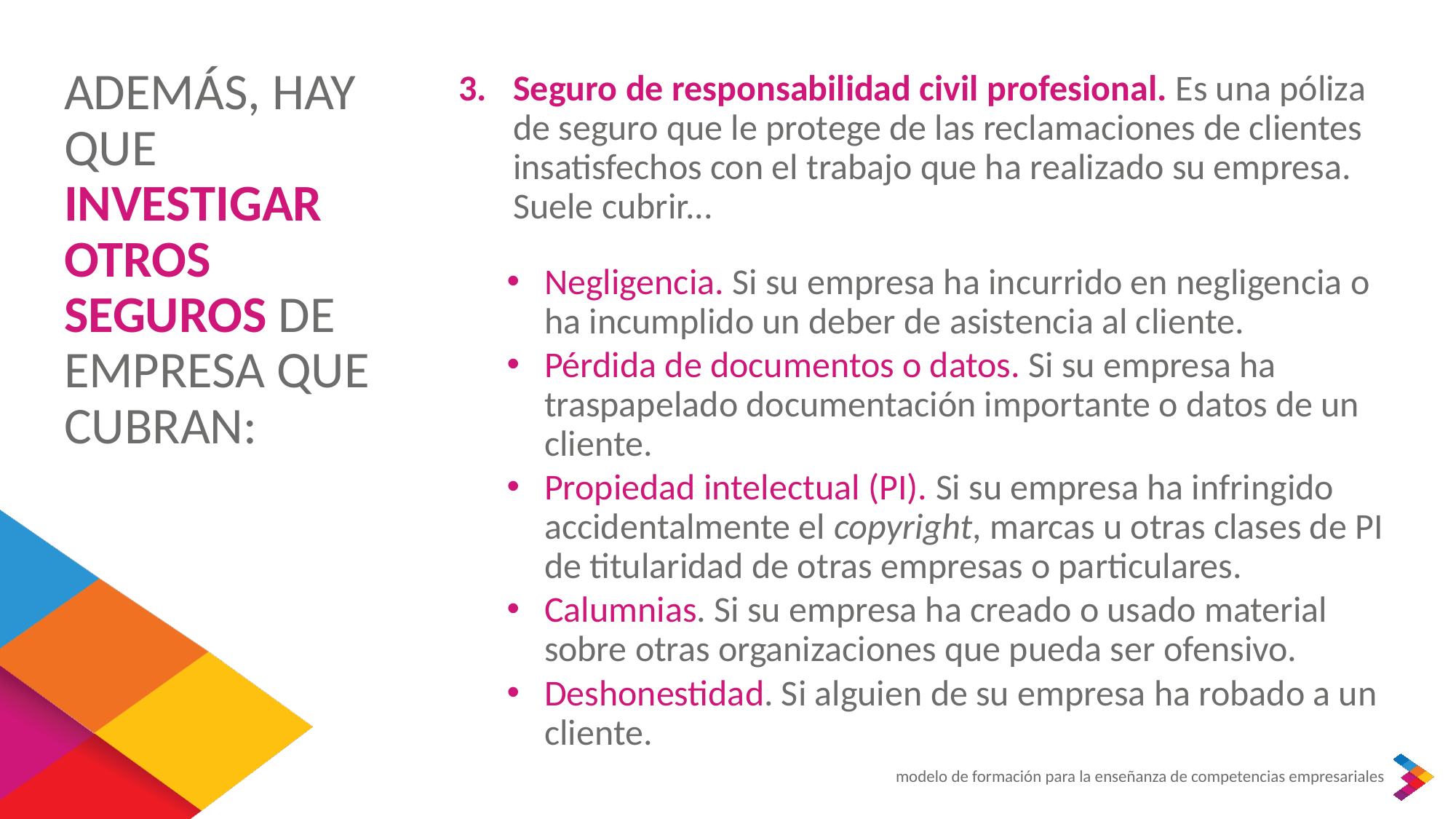

ADEMÁS, HAY QUE INVESTIGAR OTROS SEGUROS DE EMPRESA QUE CUBRAN:
Seguro de responsabilidad civil profesional. Es una póliza de seguro que le protege de las reclamaciones de clientes insatisfechos con el trabajo que ha realizado su empresa. Suele cubrir...

Negligencia. Si su empresa ha incurrido en negligencia o ha incumplido un deber de asistencia al cliente.
Pérdida de documentos o datos. Si su empresa ha traspapelado documentación importante o datos de un cliente.
Propiedad intelectual (PI). Si su empresa ha infringido accidentalmente el copyright, marcas u otras clases de PI de titularidad de otras empresas o particulares.
Calumnias. Si su empresa ha creado o usado material sobre otras organizaciones que pueda ser ofensivo.
Deshonestidad. Si alguien de su empresa ha robado a un cliente.